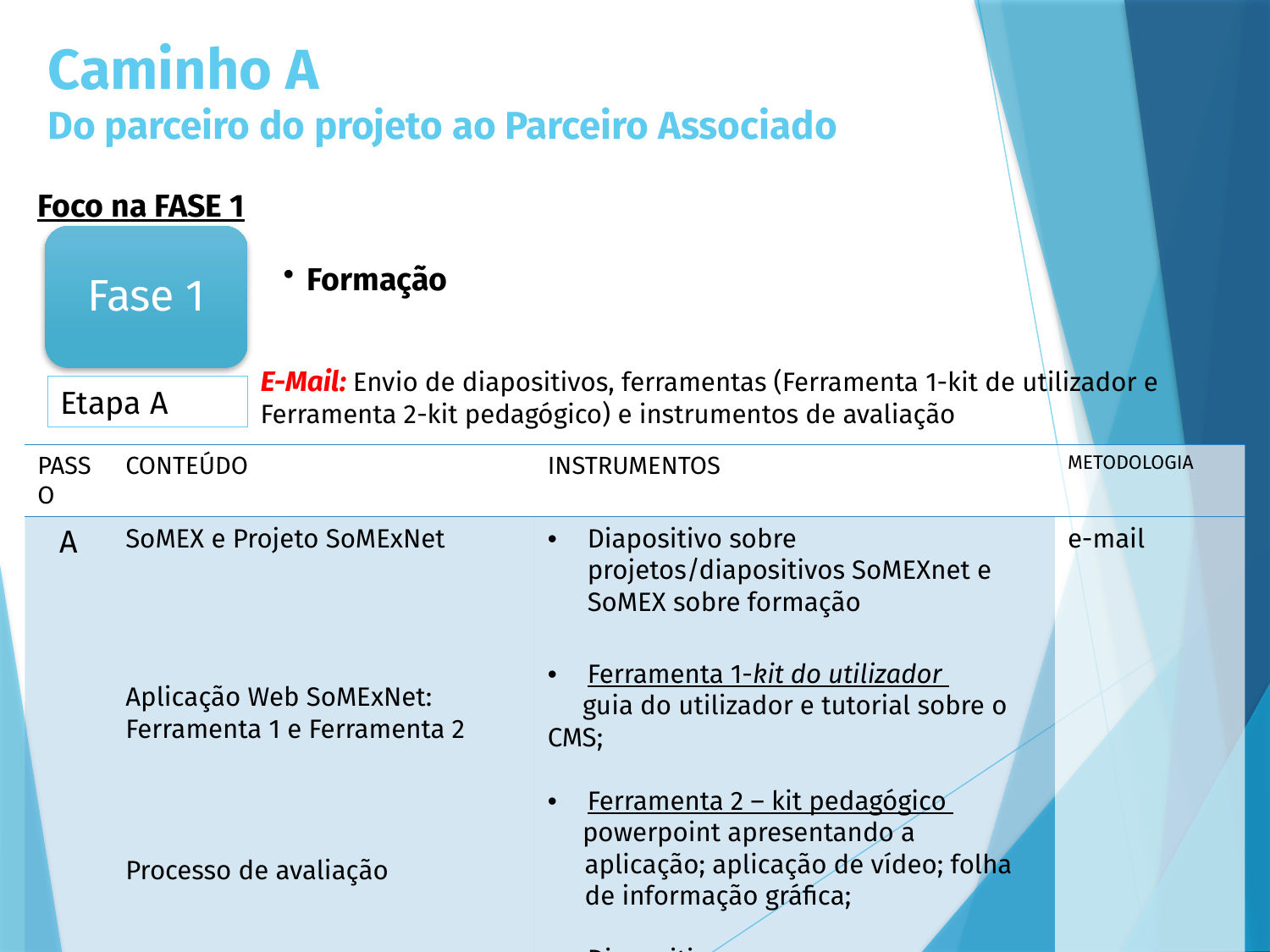

# Caminho A Do parceiro do projeto ao Parceiro Associado
Foco na FASE 1

Fase 1

Formação
E-Mail: Envio de diapositivos, ferramentas (Ferramenta 1-kit de utilizador e Ferramenta 2-kit pedagógico) e instrumentos de avaliação
Etapa A
| PASSO | CONTEÚDO | INSTRUMENTOS | METODOLOGIA |
| --- | --- | --- | --- |
| A | SoMEX e Projeto SoMExNet Aplicação Web SoMExNet: Ferramenta 1 e Ferramenta 2 Processo de avaliação | Diapositivo sobre projetos/diapositivos SoMEXnet e SoMEX sobre formação Ferramenta 1-kit do utilizador guia do utilizador e tutorial sobre o CMS; Ferramenta 2 – kit pedagógico powerpoint apresentando a aplicação; aplicação de vídeo; folha de informação gráfica; Diapositivos Kit de instrumentos de avaliação | e-mail |